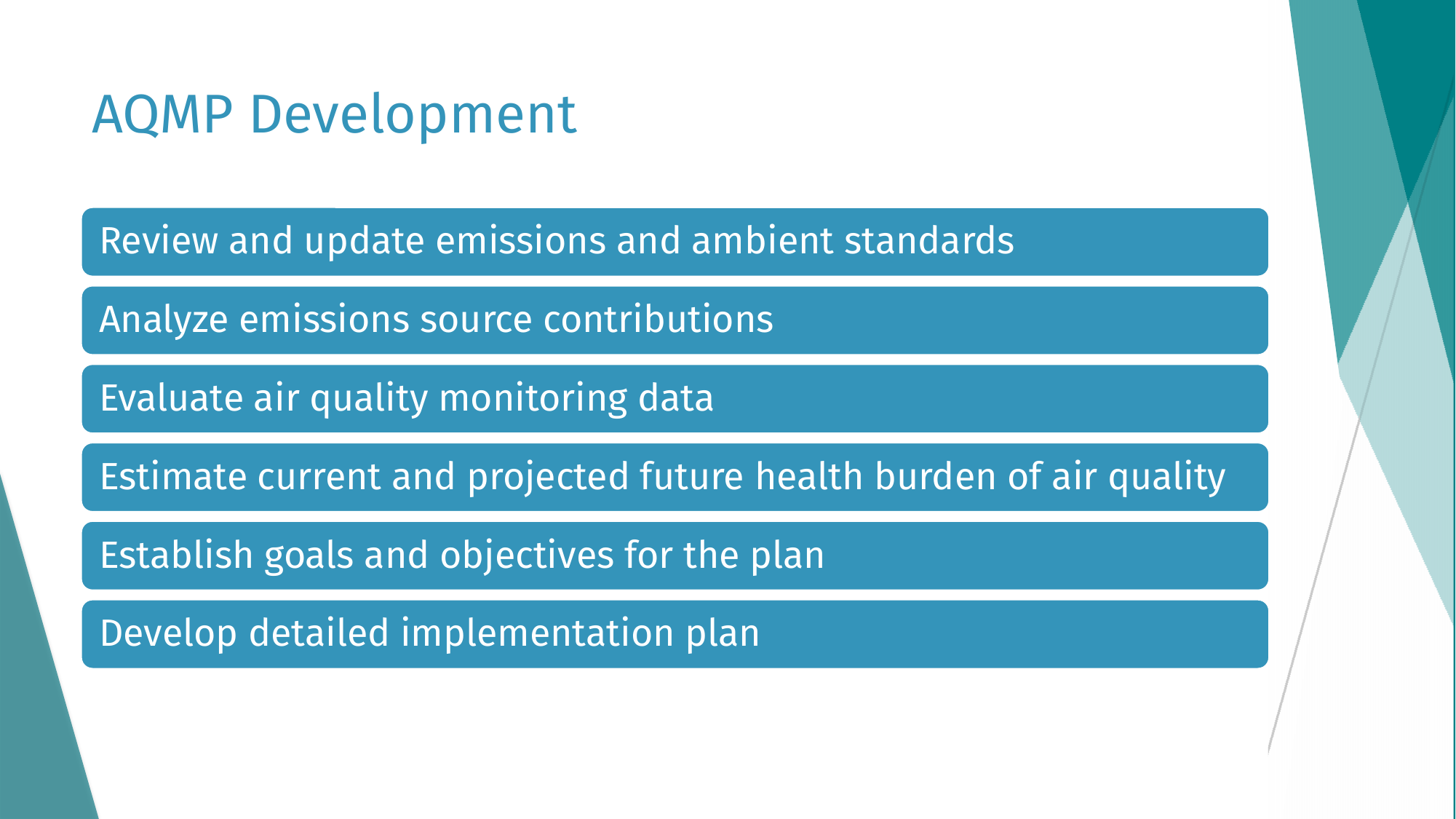

# AQMP Development
Review and update emissions and ambient standards
Analyze emissions source contributions
Evaluate air quality monitoring data
Estimate current and projected future health burden of air quality
Establish goals and objectives for the plan
Develop detailed implementation plan